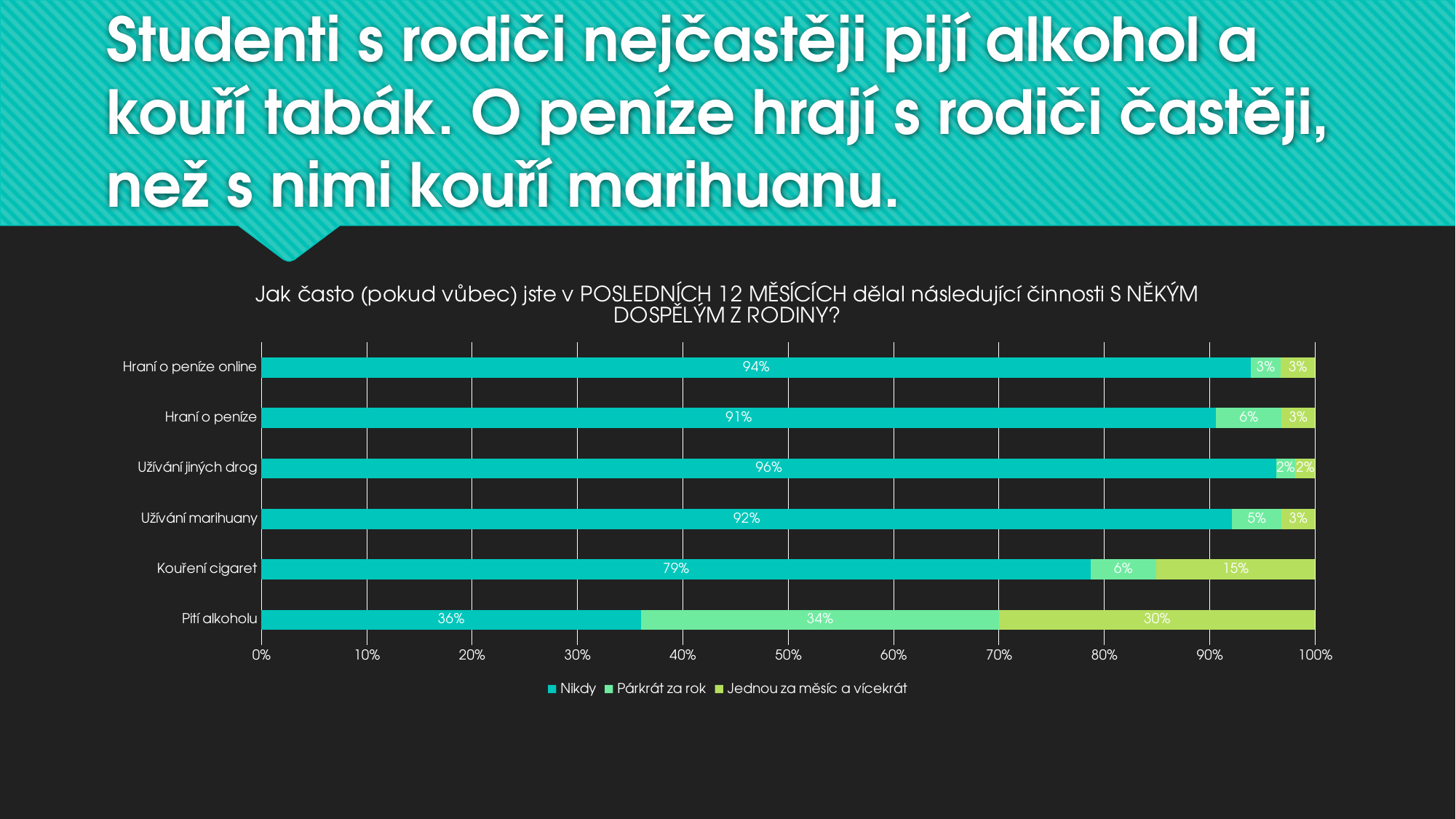

# Studenti s rodiči nejčastěji pijí alkohol a kouří tabák. O peníze hrají s rodiči častěji, než s nimi kouří marihuanu.

### Chart: Jak často (pokud vůbec) jste v POSLEDNÍCH 12 MĚSÍCÍCH dělal následující činnosti S NĚKÝM DOSPĚLÝM Z RODINY?

| Category | Nikdy | Párkrát za rok | Jednou za měsíc a vícekrát |
|---|---|---|---|
| Pití alkoholu | 0.36 | 0.34 | 0.3 |
| Kouření cigaret | 0.787 | 0.062 | 0.151 |
| Užívání marihuany | 0.921 | 0.047 | 0.032 |
| Užívání jiných drog | 0.963 | 0.018 | 0.019 |
| Hraní o peníze | 0.906 | 0.062 | 0.032 |
| Hraní o peníze online | 0.939 | 0.028 | 0.033 |